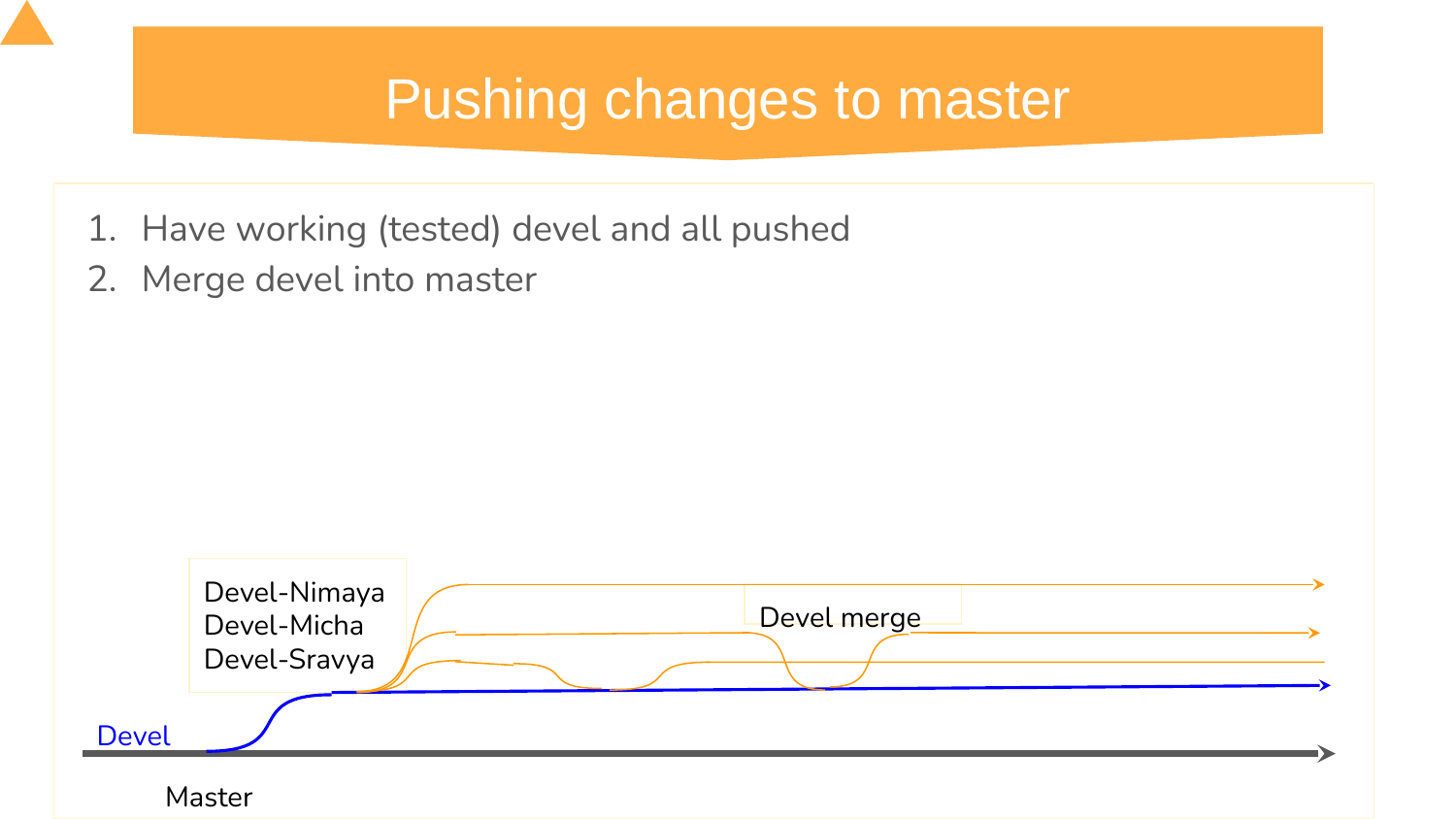

# Pushing changes to master
Have working (tested) devel and all pushed
Merge devel into master
Devel-Nimaya
Devel-Micha
Devel-Sravya
Devel merge
Devel
Master